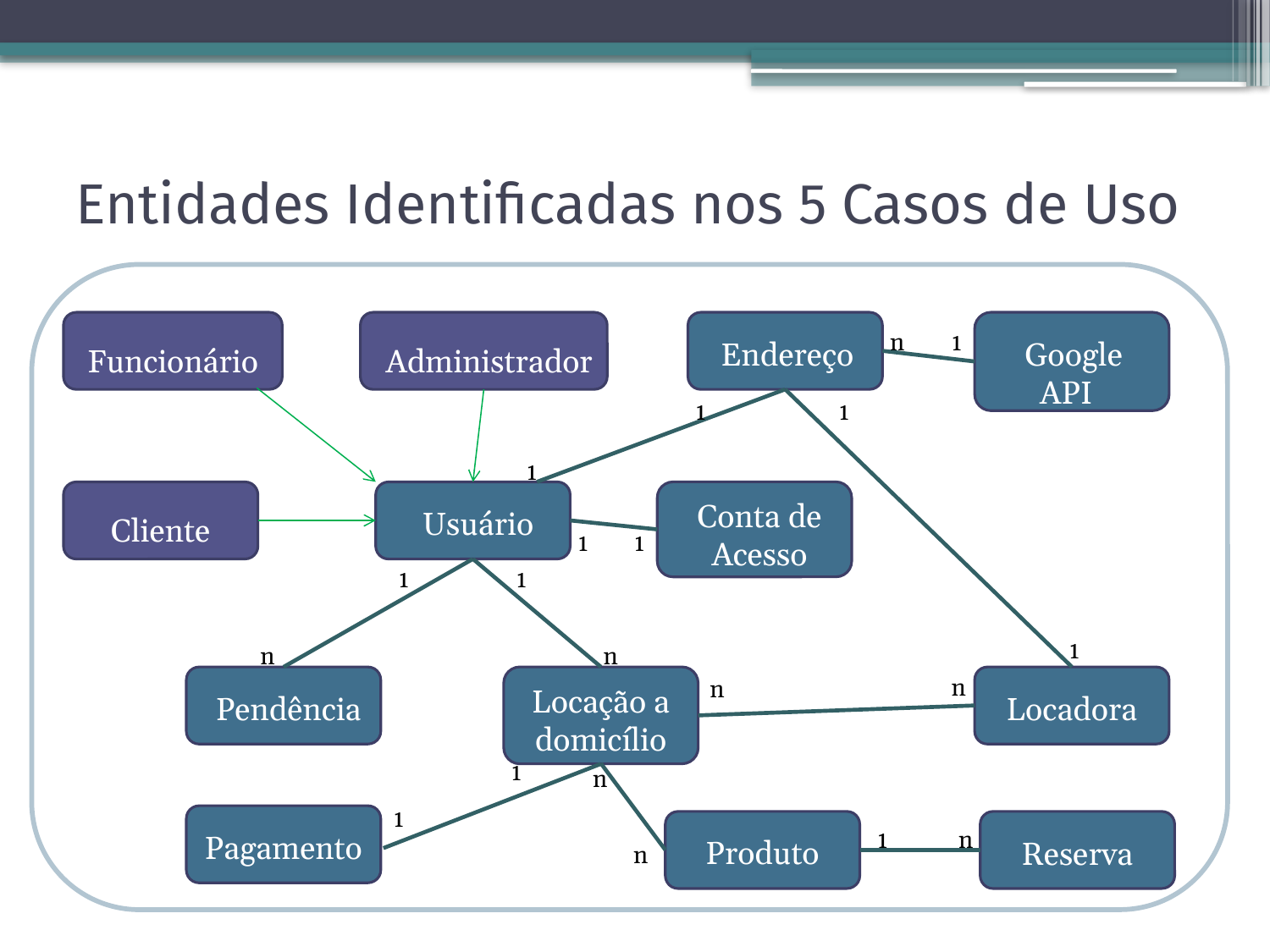

# Entidades Identificadas nos 5 Casos de Uso

n
1
  Endereço
  Google API
Funcionário
Administrador
1
1
1

Conta de Acesso
Usuário
Cliente

1
1
1
1
1
n
n
n
n

Locação a domicílio
Pendência
Locadora
1
n
1

1
n
Pagamento
Produto
Reserva
n